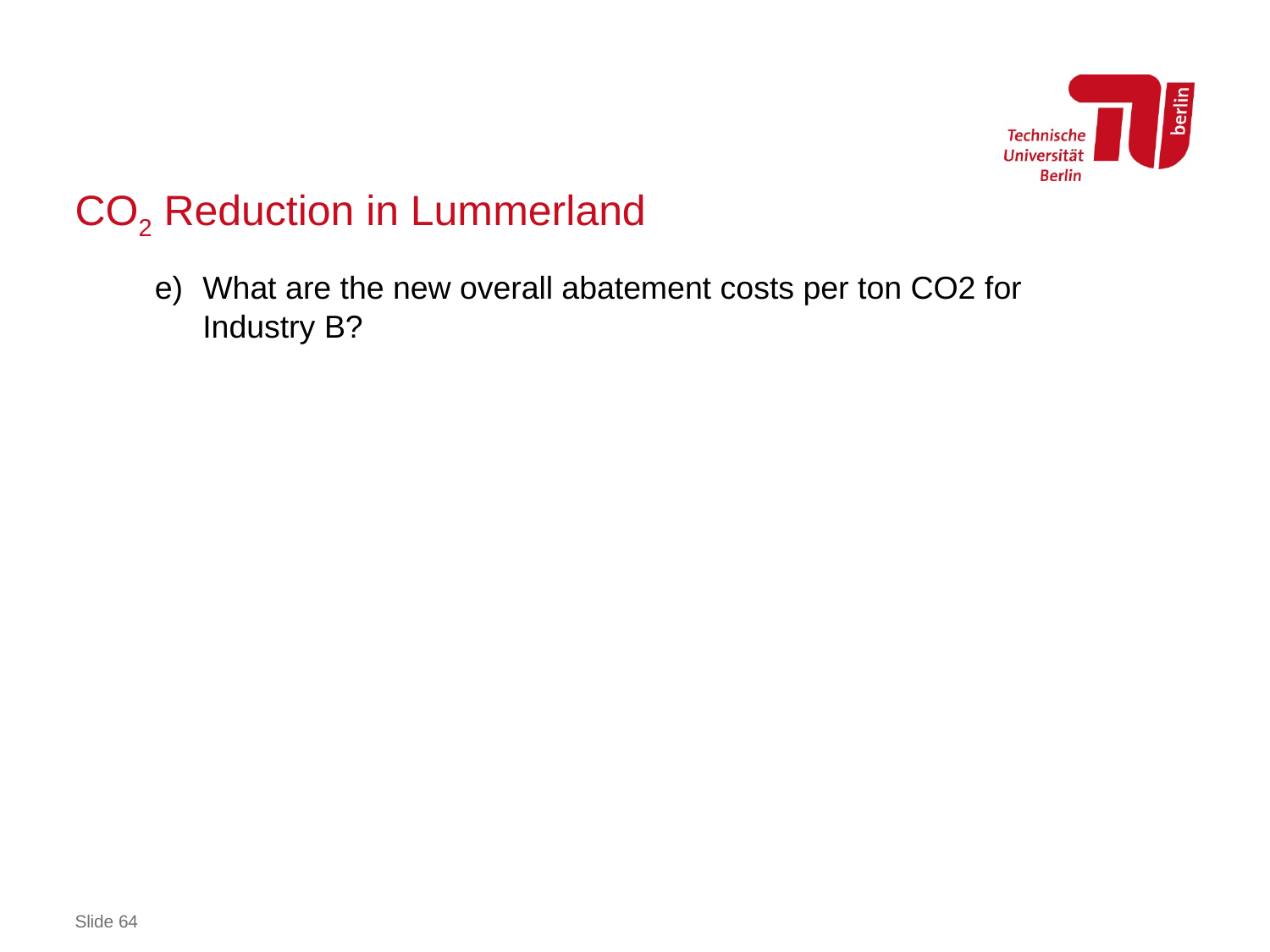

# CO2 Reduction in Lummerland
What are the new overall abatement costs per ton CO2 for Industry B?
Slide 64